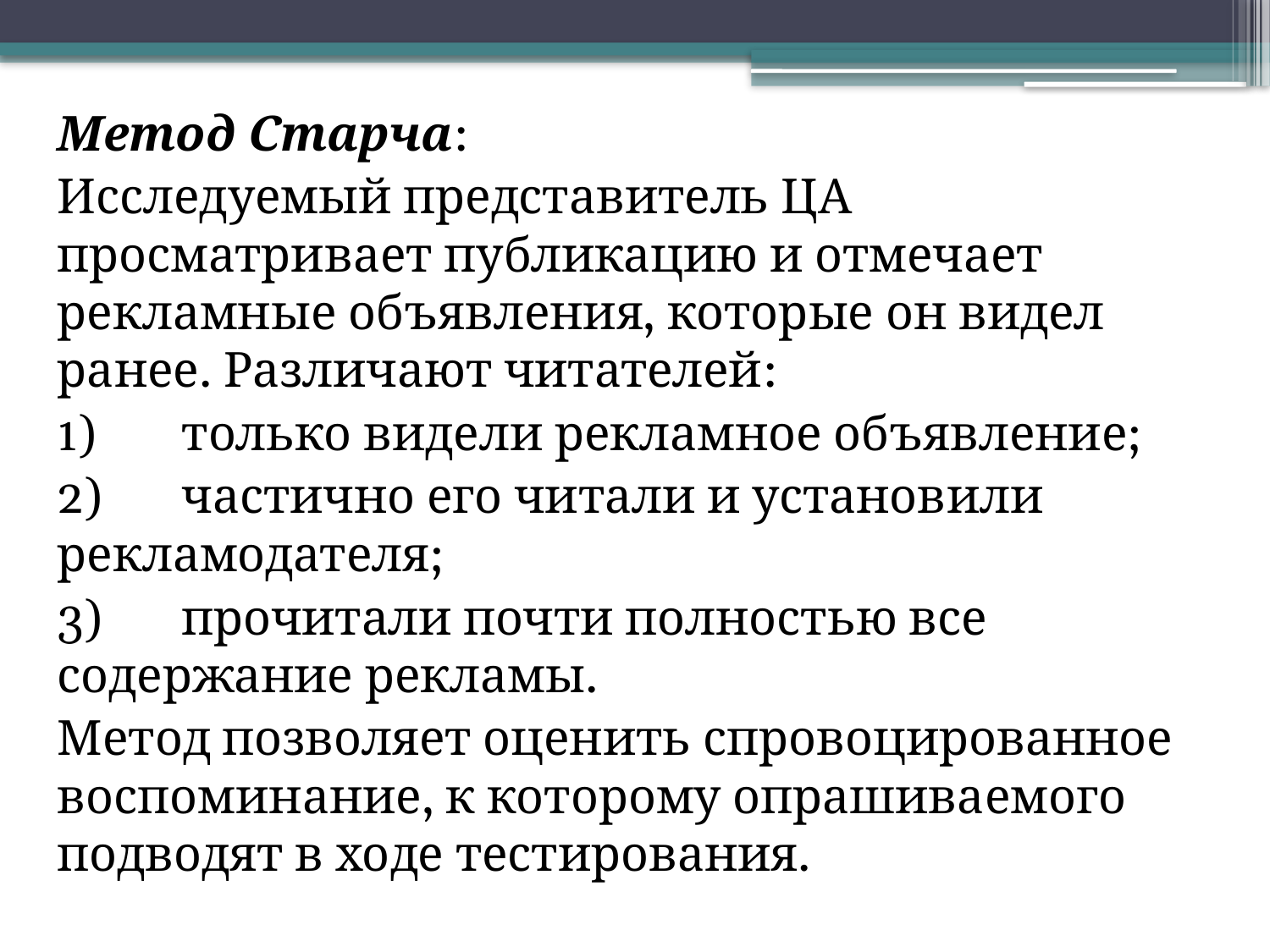

Метод Старча:
Исследуемый представитель ЦА просматривает публикацию и отмечает рекламные объявления, которые он видел ранее. Различают читателей:
1)	только видели рекламное объявление;
2)	частично его читали и установили рекламодателя;
3)	прочитали почти полностью все содержание рекламы.
Метод позволяет оценить спровоцированное воспоминание, к которому опрашиваемого подводят в ходе тестирования.